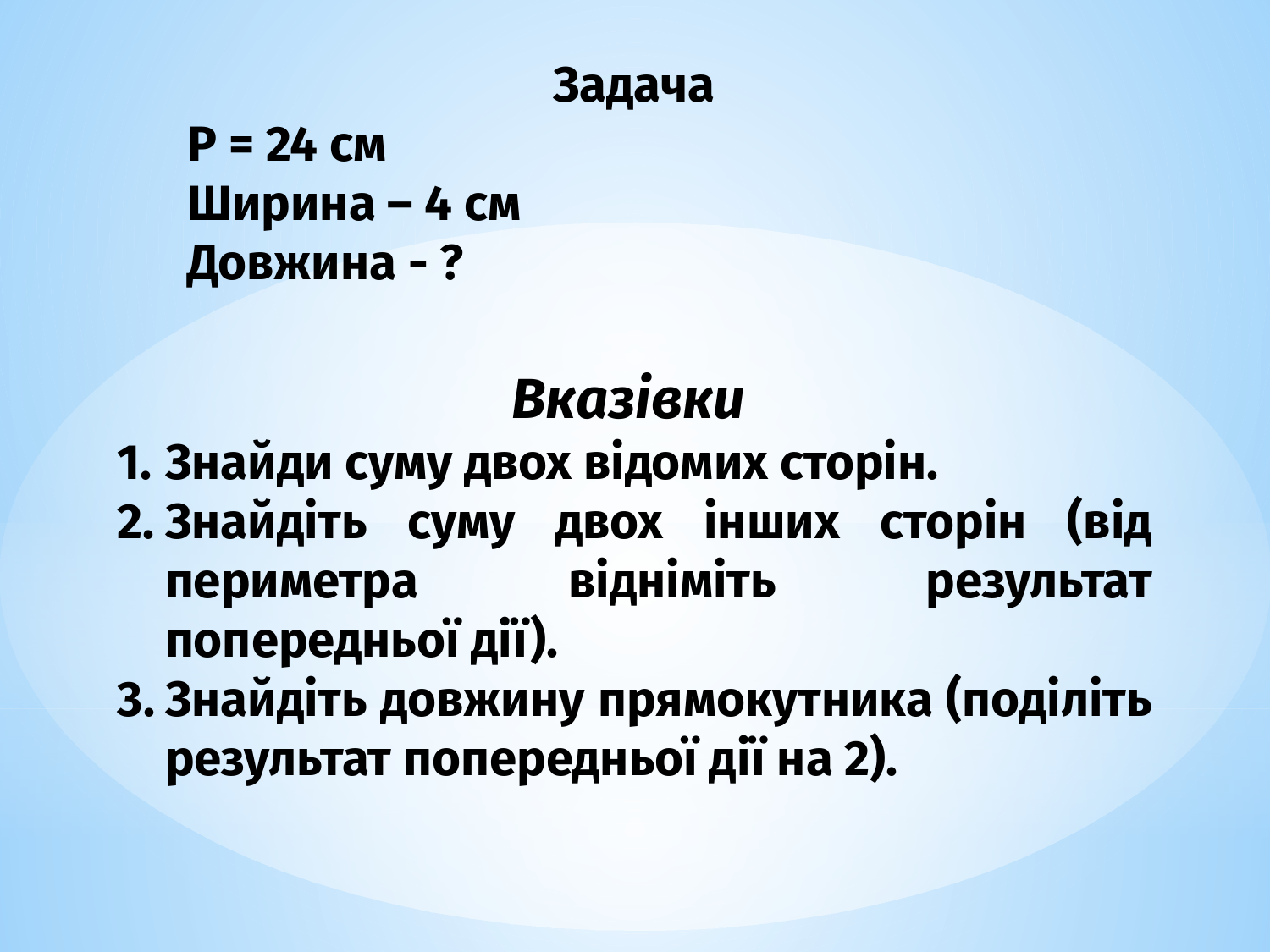

Задача
Р = 24 см
Ширина – 4 см
Довжина - ?
Вказівки
Знайди суму двох відомих сторін.
Знайдіть суму двох інших сторін (від периметра відніміть результат попередньої дії).
Знайдіть довжину прямокутника (поділіть результат попередньої дії на 2).